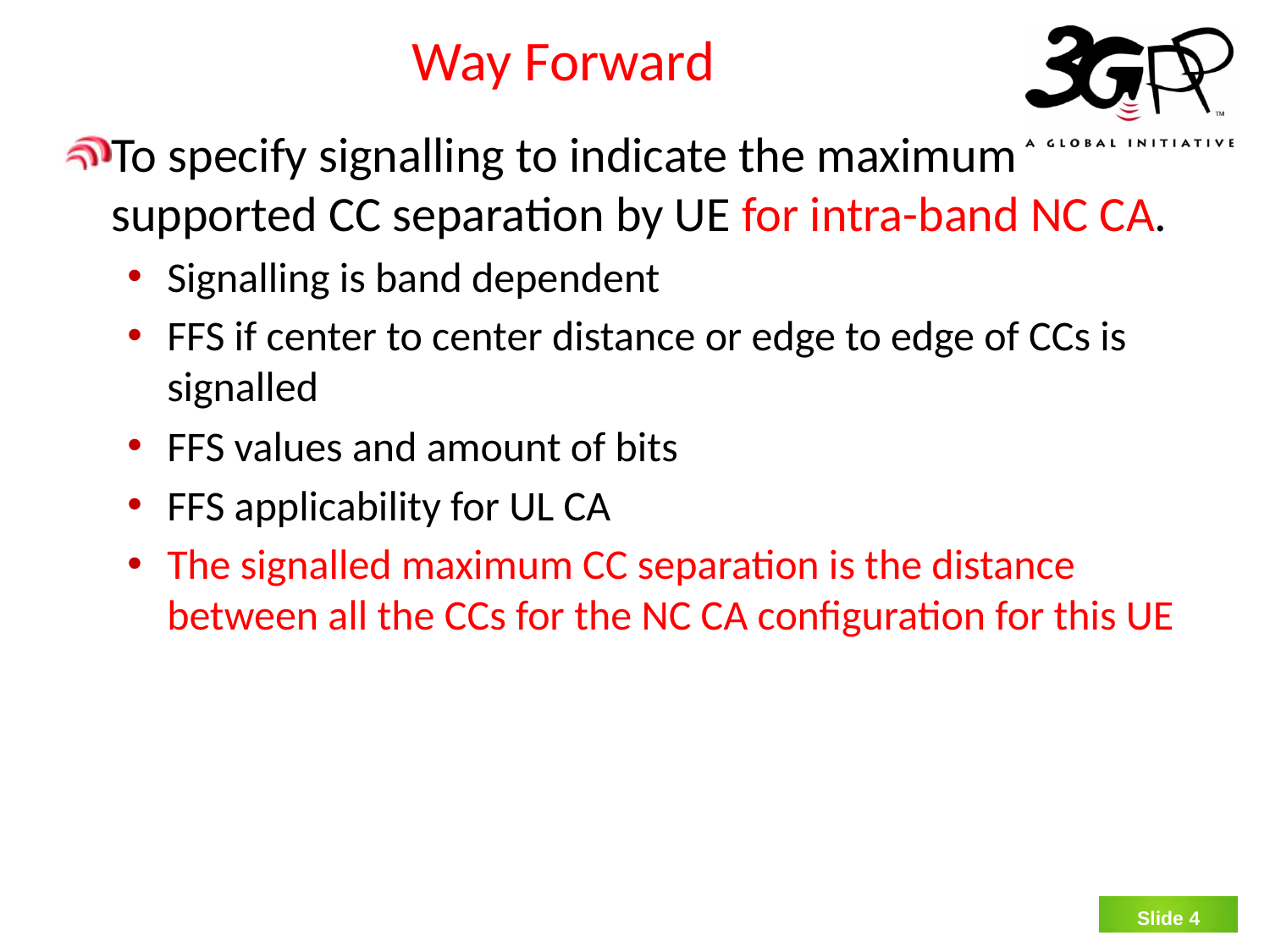

# Way Forward
To specify signalling to indicate the maximum supported CC separation by UE for intra-band NC CA.
Signalling is band dependent
FFS if center to center distance or edge to edge of CCs is signalled
FFS values and amount of bits
FFS applicability for UL CA
The signalled maximum CC separation is the distance between all the CCs for the NC CA configuration for this UE
Slide 4